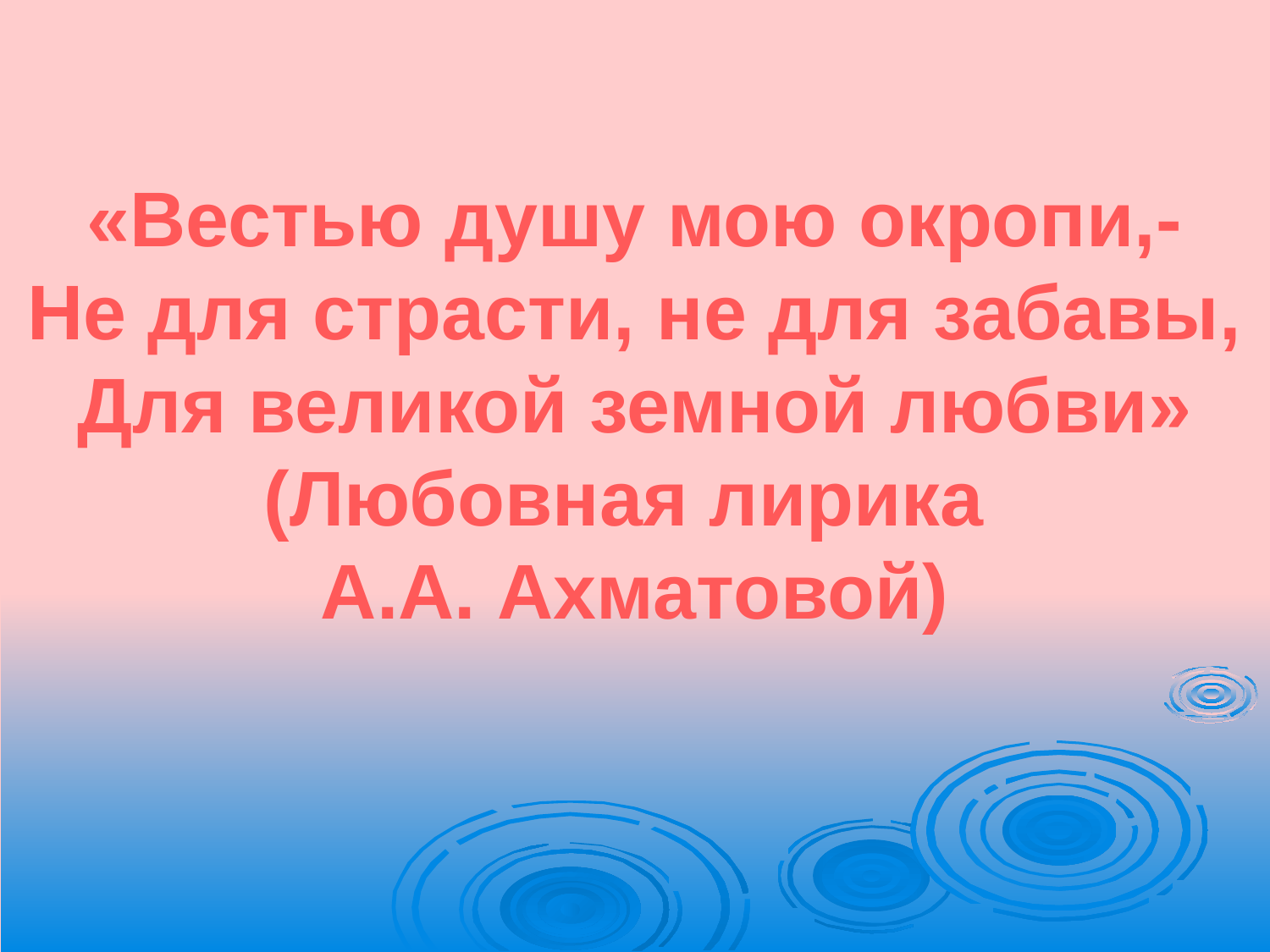

# «Вестью душу мою окропи,- Не для страсти, не для забавы, Для великой земной любви» (Любовная лирика А.А. Ахматовой)